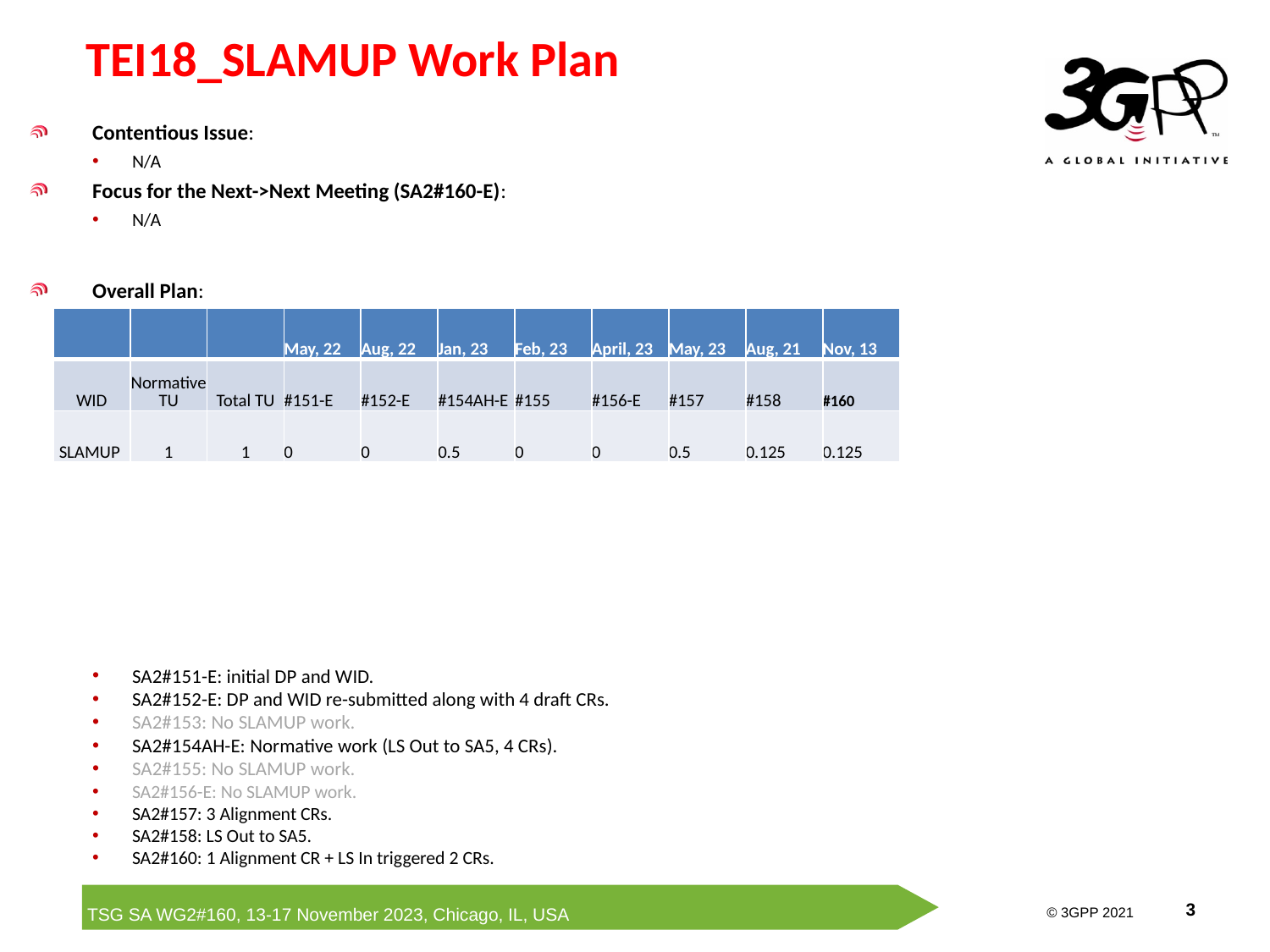

# TEI18_SLAMUP Work Plan
Contentious Issue:
N/A
Focus for the Next->Next Meeting (SA2#160-E):
N/A

Overall Plan:

SA2#151-E: initial DP and WID.
SA2#152-E: DP and WID re-submitted along with 4 draft CRs.
SA2#153: No SLAMUP work.
SA2#154AH-E: Normative work (LS Out to SA5, 4 CRs).
SA2#155: No SLAMUP work.
SA2#156-E: No SLAMUP work.
SA2#157: 3 Alignment CRs.
SA2#158: LS Out to SA5.
SA2#160: 1 Alignment CR + LS In triggered 2 CRs.

|  |  |  | May, 22 | Aug, 22 | Jan, 23 | Feb, 23 | April, 23 | May, 23 | Aug, 21 | Nov, 13 |
| --- | --- | --- | --- | --- | --- | --- | --- | --- | --- | --- |
| WID | Normative TU | Total TU | #151-E | #152-E | #154AH-E | #155 | #156-E | #157 | #158 | #160 |
| SLAMUP | 1 | 1 | 0 | 0 | 0.5 | 0 | 0 | 0.5 | 0.125 | 0.125 |